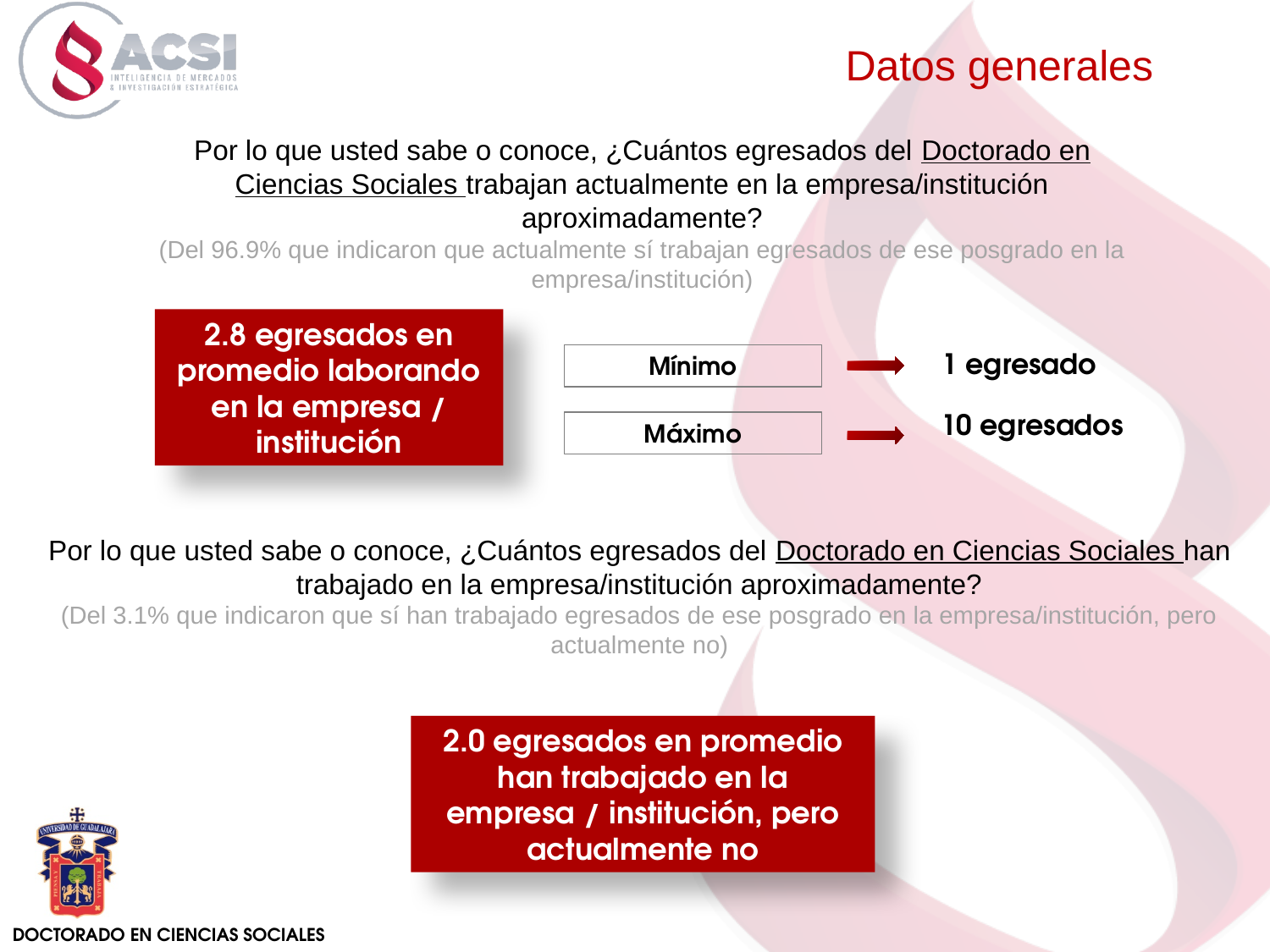

Datos generales
Por lo que usted sabe o conoce, ¿Cuántos egresados del Doctorado en Ciencias Sociales trabajan actualmente en la empresa/institución aproximadamente?
(Del 96.9% que indicaron que actualmente sí trabajan egresados de ese posgrado en la empresa/institución)
2.8 egresados en promedio laborando en la empresa / institución
1 egresado
Mínimo

10 egresados
Máximo

Por lo que usted sabe o conoce, ¿Cuántos egresados del Doctorado en Ciencias Sociales han trabajado en la empresa/institución aproximadamente?
(Del 3.1% que indicaron que sí han trabajado egresados de ese posgrado en la empresa/institución, pero actualmente no)
2.0 egresados en promedio han trabajado en la
empresa / institución, pero actualmente no